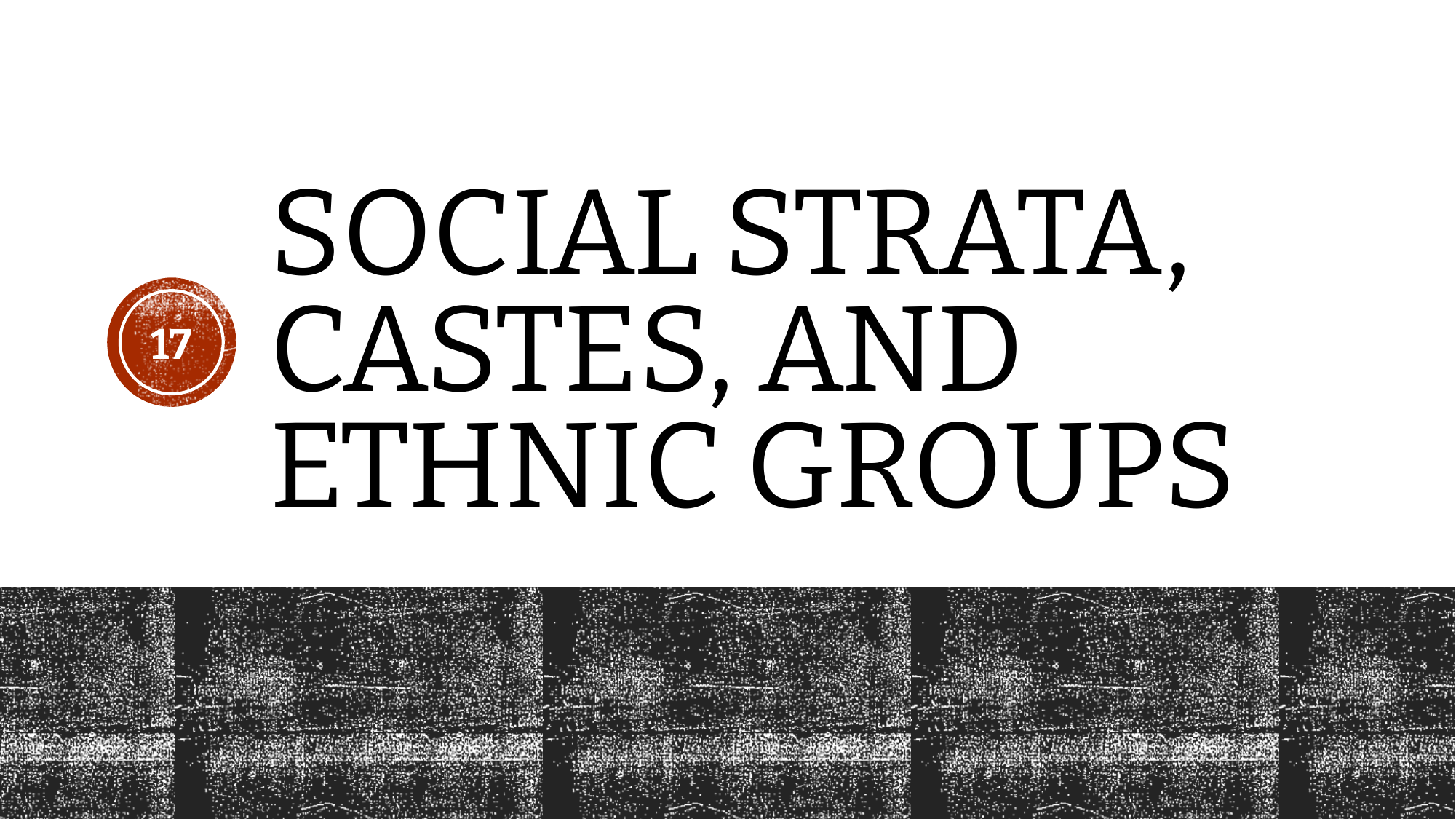

# Social Strata, castes, and ethnic groups
17